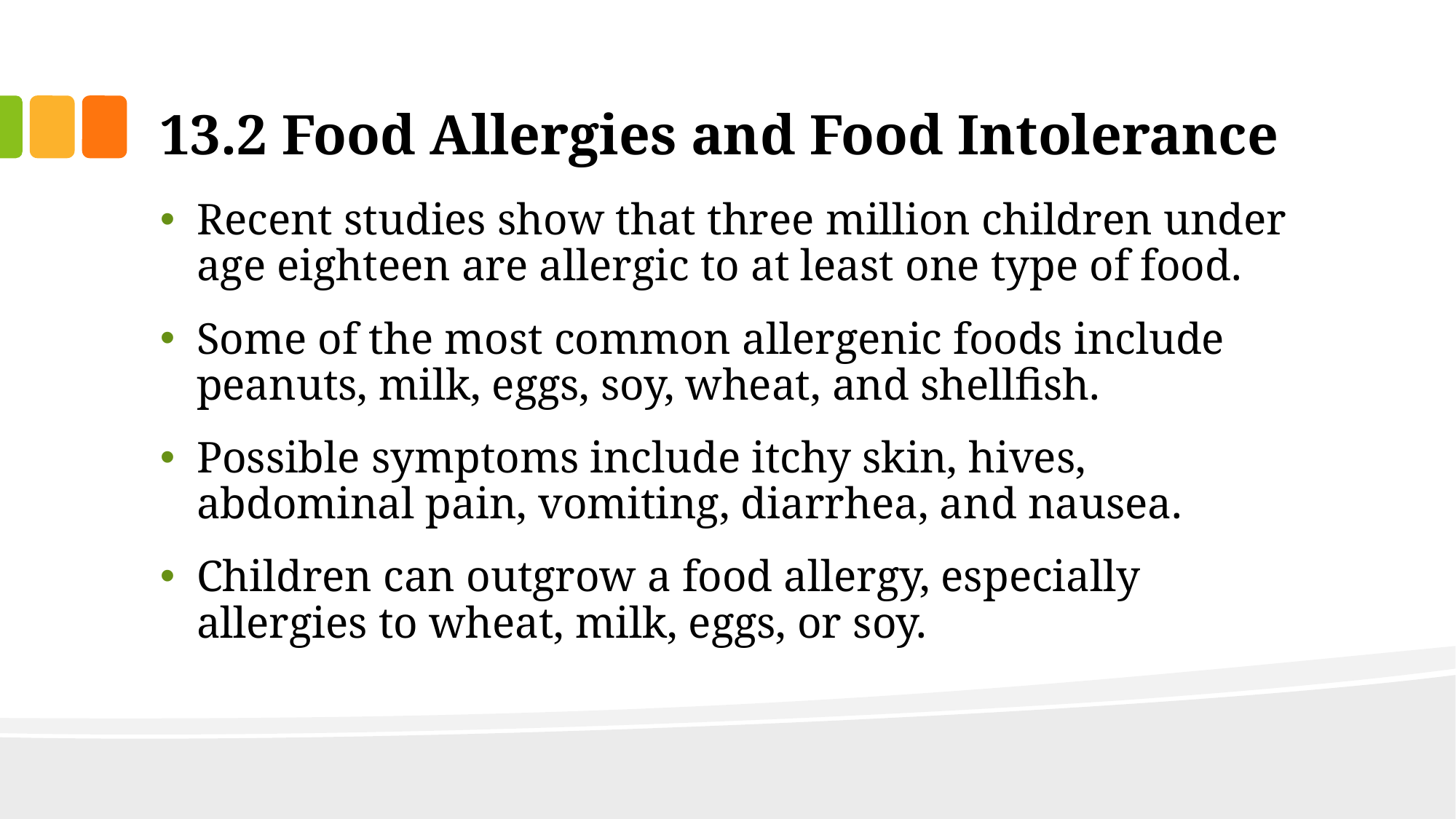

# 13.2 Food Allergies and Food Intolerance
Recent studies show that three million children under age eighteen are allergic to at least one type of food.
Some of the most common allergenic foods include peanuts, milk, eggs, soy, wheat, and shellfish.
Possible symptoms include itchy skin, hives, abdominal pain, vomiting, diarrhea, and nausea.
Children can outgrow a food allergy, especially allergies to wheat, milk, eggs, or soy.